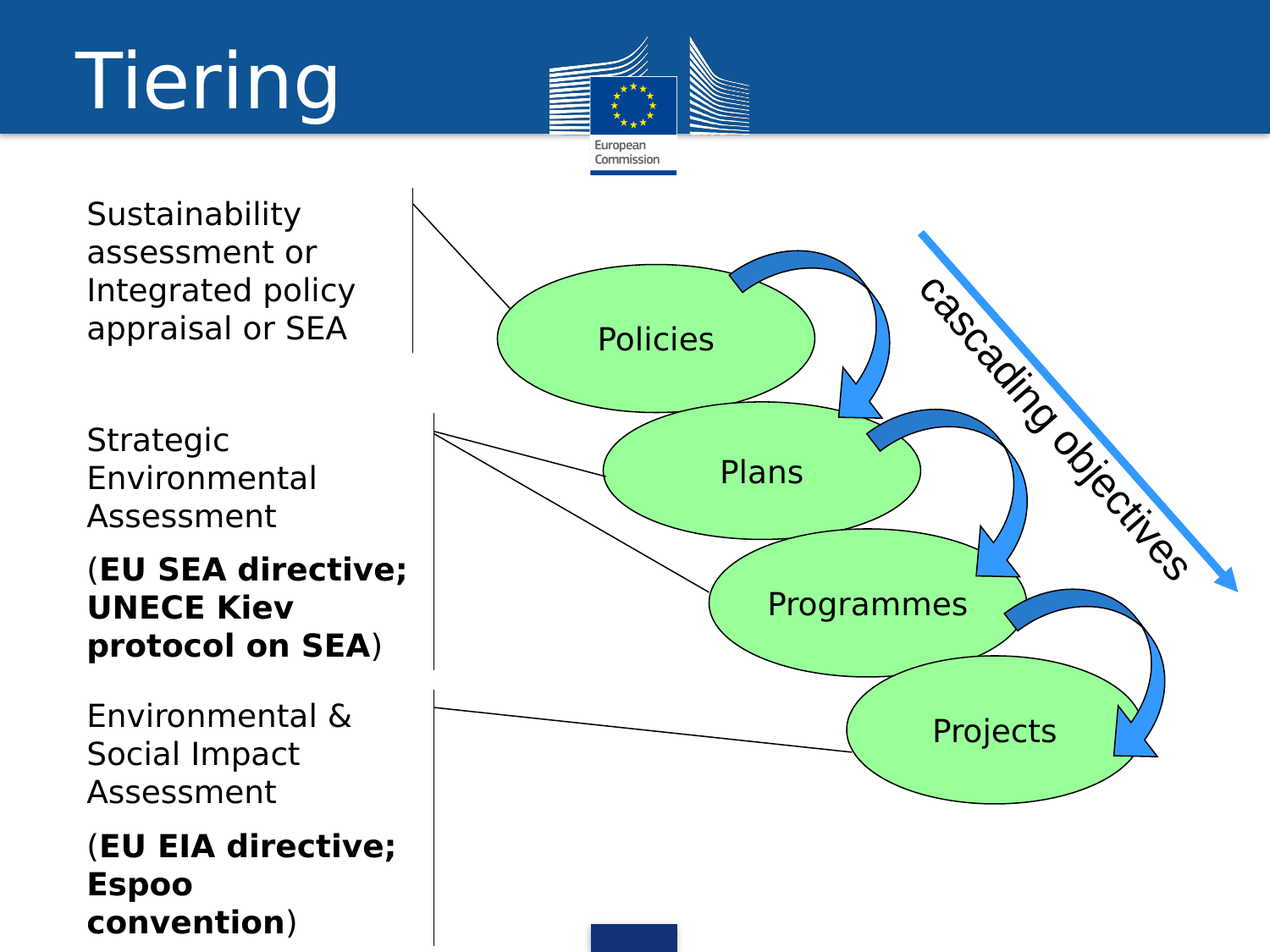

Tiering
Sustainability assessment or Integrated policy appraisal or SEA

Policies

cascading objectives
Plans
Strategic Environmental Assessment
(EU SEA directive; UNECE Kiev protocol on SEA)

Programmes

Projects
Environmental & Social Impact Assessment
(EU EIA directive; Espoo convention)